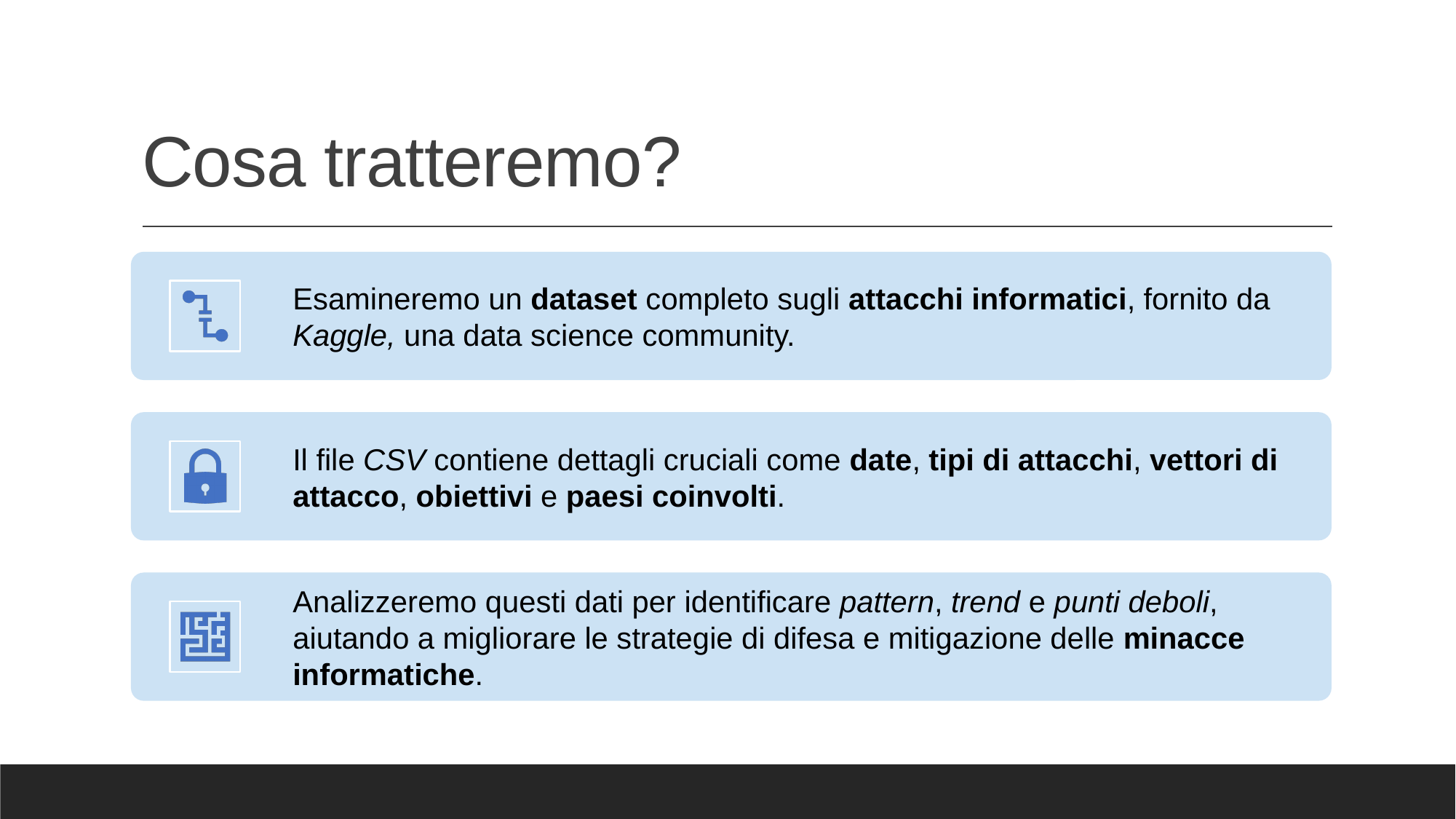

# Cosa tratteremo?
Esamineremo un dataset completo sugli attacchi informatici, fornito da Kaggle, una data science community.
Il file CSV contiene dettagli cruciali come date, tipi di attacchi, vettori di attacco, obiettivi e paesi coinvolti.
Analizzeremo questi dati per identificare pattern, trend e punti deboli, aiutando a migliorare le strategie di difesa e mitigazione delle minacce informatiche.